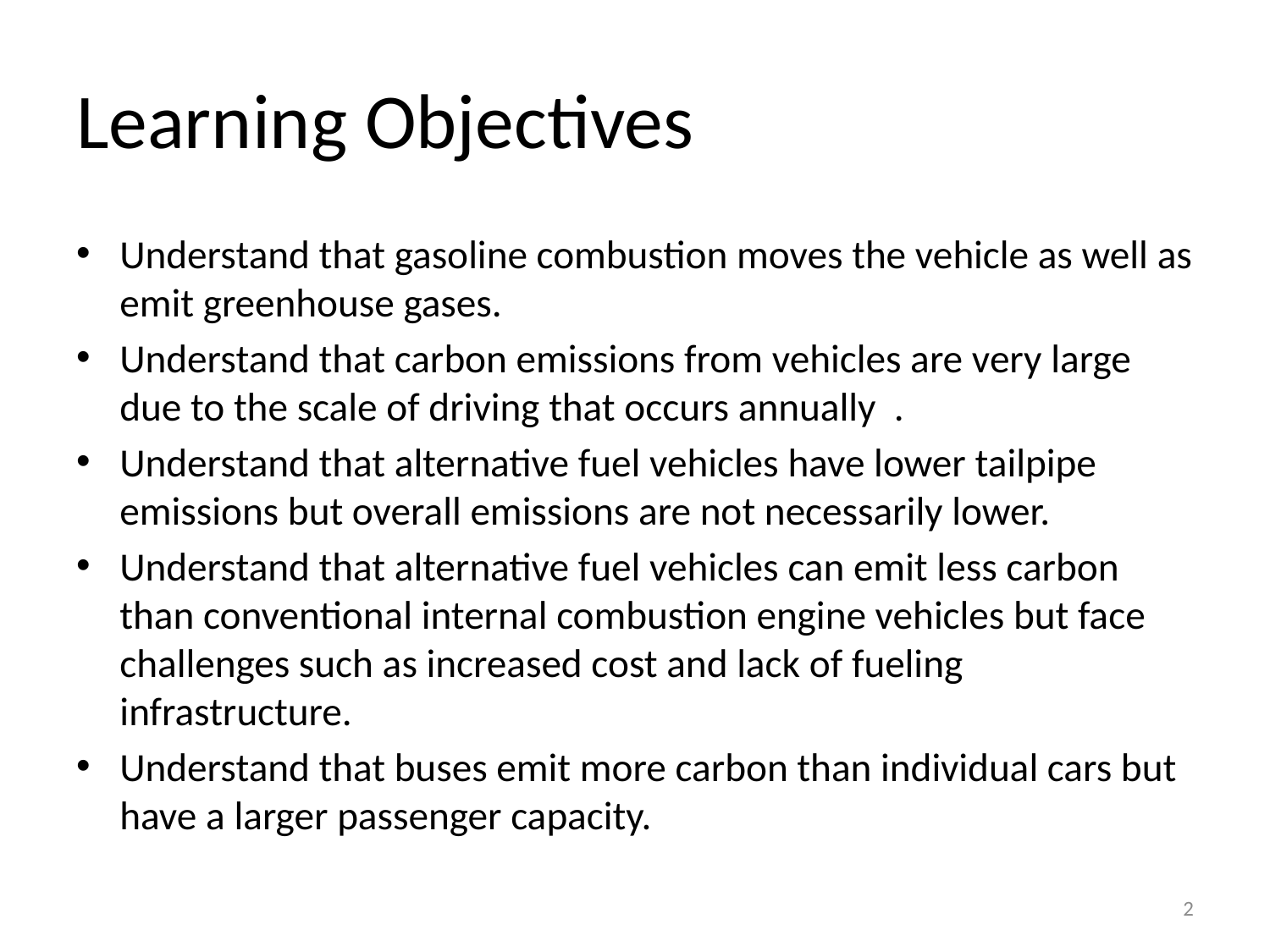

# Learning Objectives
Understand that gasoline combustion moves the vehicle as well as emit greenhouse gases.
Understand that carbon emissions from vehicles are very large due to the scale of driving that occurs annually  .
Understand that alternative fuel vehicles have lower tailpipe emissions but overall emissions are not necessarily lower.
Understand that alternative fuel vehicles can emit less carbon than conventional internal combustion engine vehicles but face challenges such as increased cost and lack of fueling infrastructure.
Understand that buses emit more carbon than individual cars but have a larger passenger capacity.
2